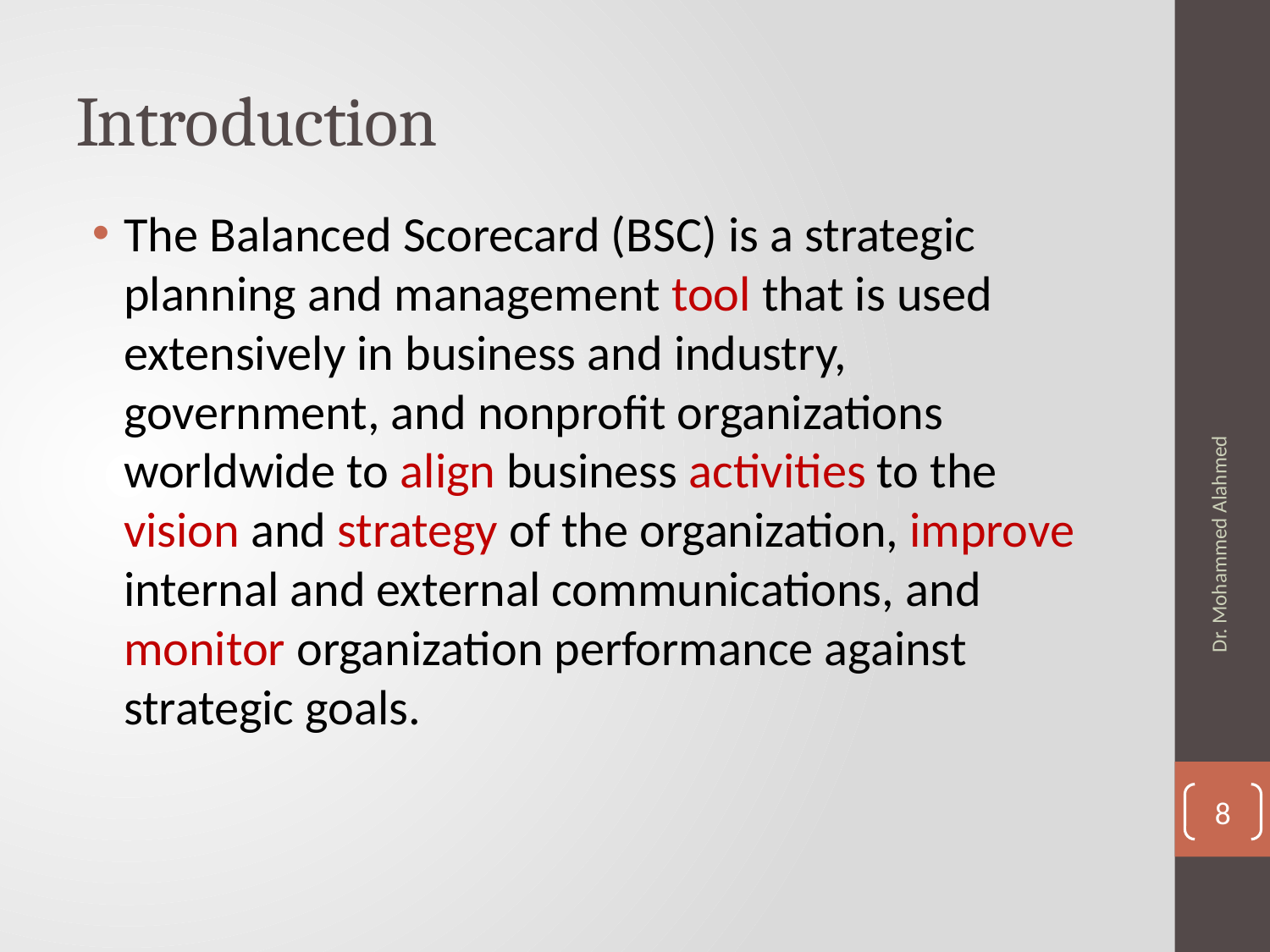

# Introduction
The Balanced Scorecard (BSC) is a strategic planning and management tool that is used extensively in business and industry, government, and nonprofit organizations worldwide to align business activities to the vision and strategy of the organization, improve internal and external communications, and monitor organization performance against strategic goals.
Dr. Mohammed Alahmed
8